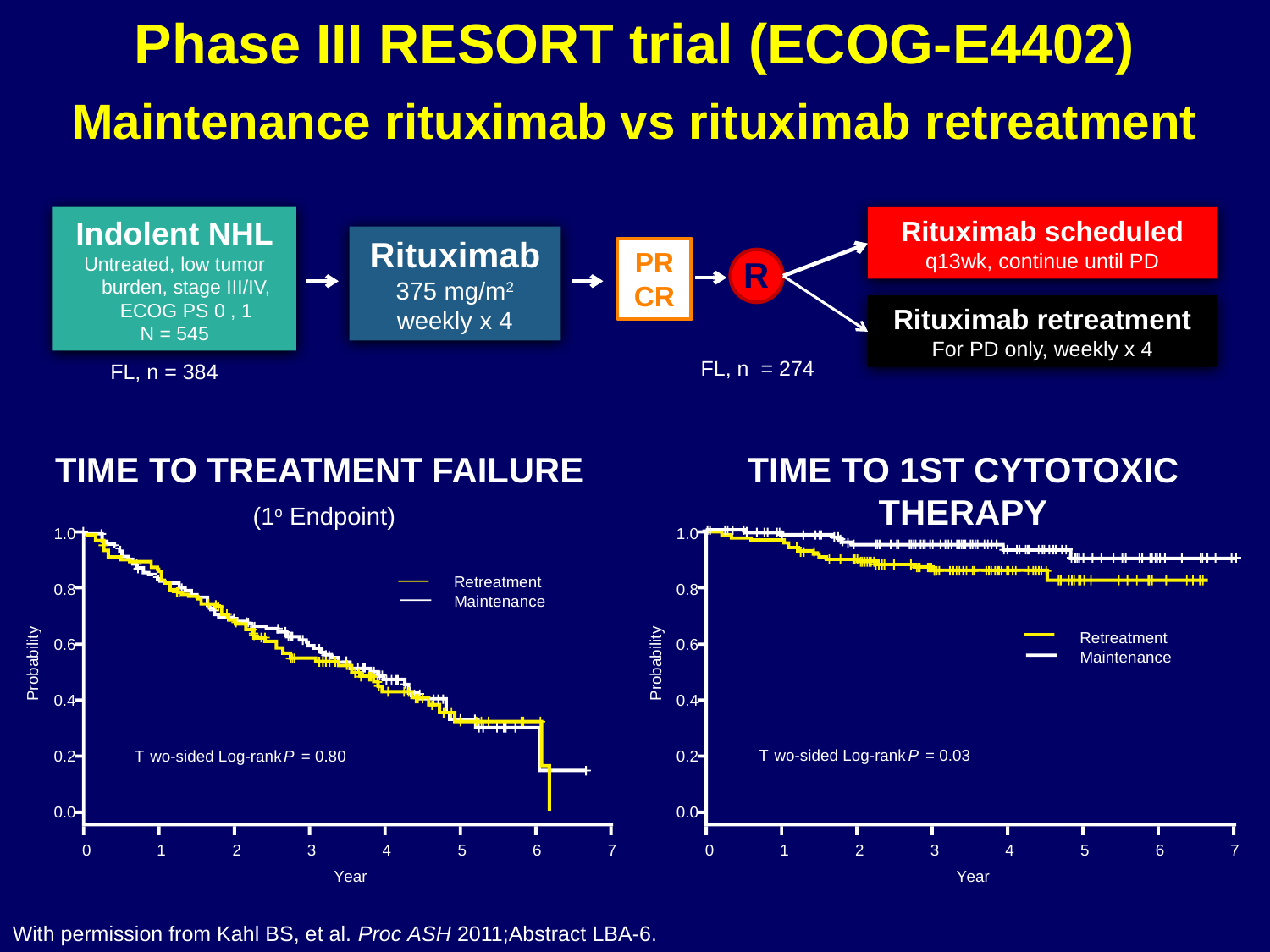

# Phase III RESORT trial (ECOG-E4402) Maintenance rituximab vs rituximab retreatment
Indolent NHL
Untreated, low tumor burden, stage III/IV, ECOG PS 0 , 1
N = 545
Rituximab scheduled
q13wk, continue until PD
Rituximab
375 mg/m2 weekly x 4
PR CR

Rituximab retreatment
For PD only, weekly x 4
R
FL, n  = 274
FL, n = 384
TIME TO TREATMENT FAILURE
 (1o Endpoint)
TIME TO 1ST CYTOTOXIC THERAPY
1.0
1.0

Retreatment

0.8
0.8

Maintenance

Retreatment

0.6
0.6

Maintenance

Probability
Probability

0.4
0.4

T
wo-sided Log-rank
P
 = 0.03
0.2
T
wo-sided Log-rank
P
 = 0.80
0.2

0.0
0.0

0
1
2
3
4
5
6
7
0
1
2
3
4
5
6
7
Y
ear
Y
ear
With permission from Kahl BS, et al. Proc ASH 2011;Abstract LBA-6.